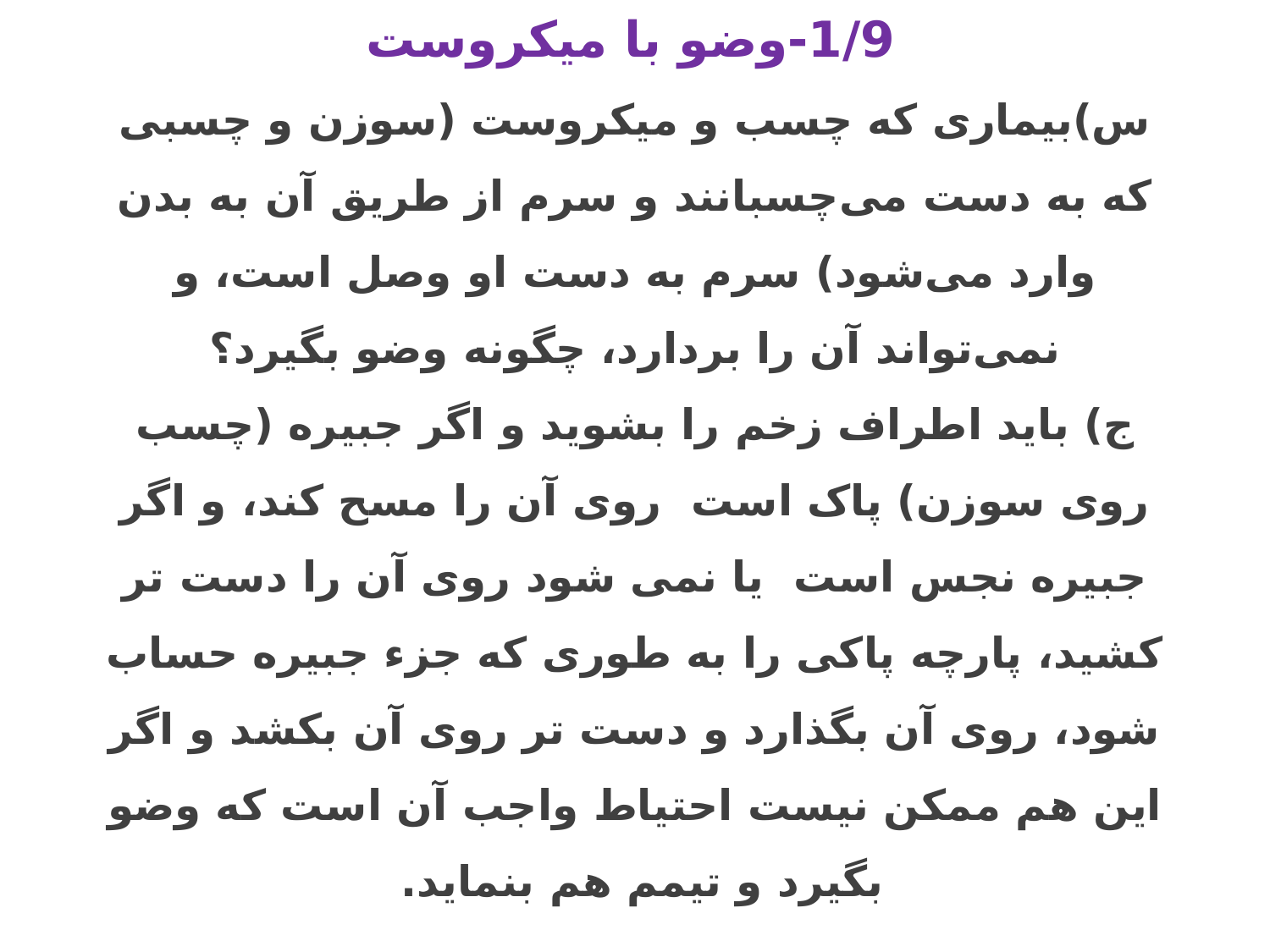

1/9-وضو با میکروست
س)بیماری که چسب و میکروست (سوزن و چسبی که به دست می‌چسبانند و سرم از طریق آن به بدن وارد می‌شود) سرم به دست او وصل است، و نمی‌تواند آن را بردارد، چگونه وضو بگیرد؟
ج) باید اطراف زخم را بشوید و اگر جبیره (چسب روی سوزن) پاک است  روى آن را مسح کند، و اگر جبیره نجس است  یا نمى شود روى آن را دست تر کشید، پارچه پاکى را به طورى که جزء جبیره حساب شود، روى آن بگذارد و دست تر روى آن بکشد و اگر این هم ممکن نیست احتیاط واجب آن است که وضو بگیرد و تیمم هم بنماید.